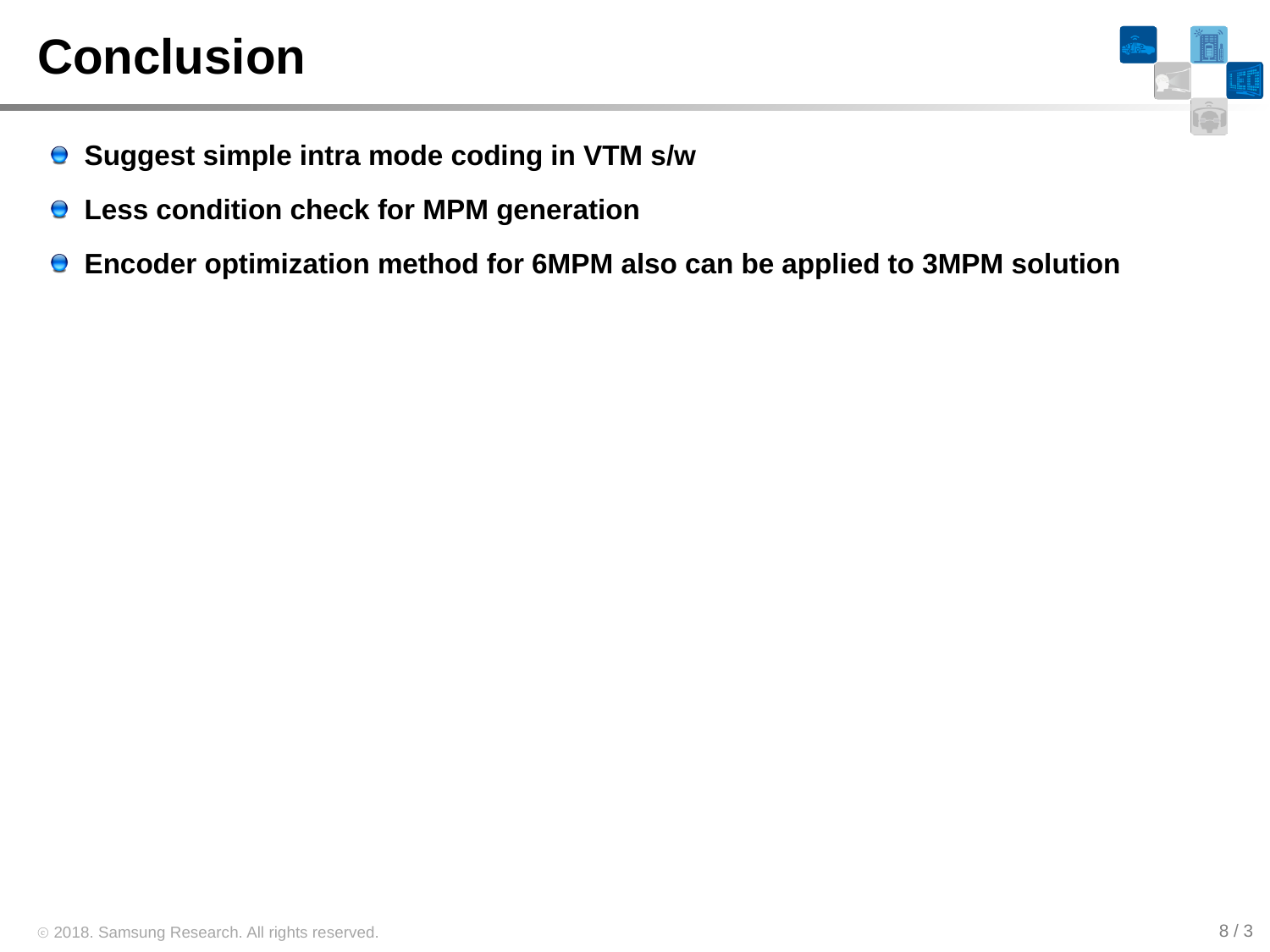

# Conclusion
Suggest simple intra mode coding in VTM s/w
Less condition check for MPM generation
Encoder optimization method for 6MPM also can be applied to 3MPM solution

8 / 3